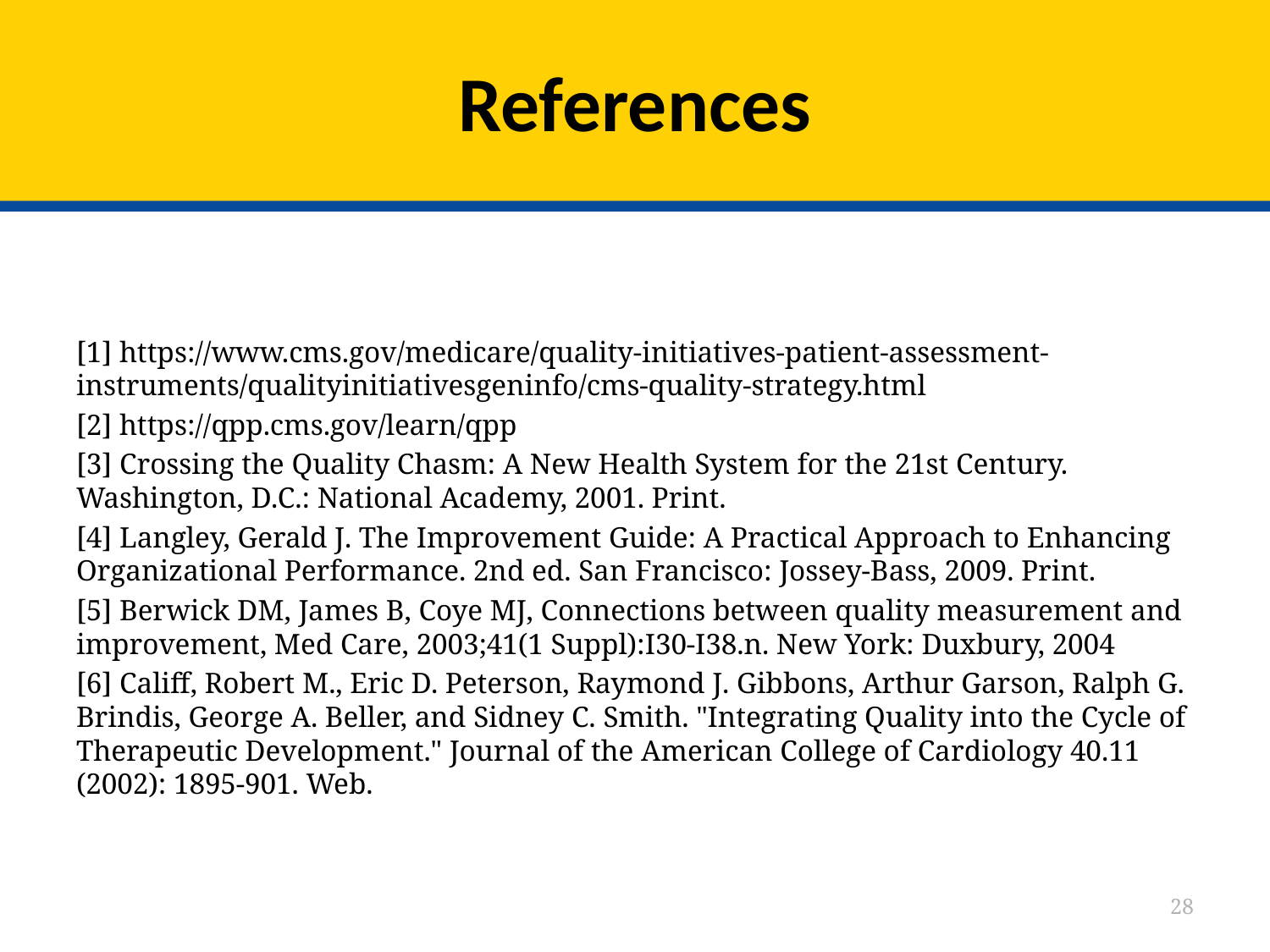

# References
[1] https://www.cms.gov/medicare/quality-initiatives-patient-assessment-instruments/qualityinitiativesgeninfo/cms-quality-strategy.html
[2] https://qpp.cms.gov/learn/qpp
[3] Crossing the Quality Chasm: A New Health System for the 21st Century. Washington, D.C.: National Academy, 2001. Print.
[4] Langley, Gerald J. The Improvement Guide: A Practical Approach to Enhancing Organizational Performance. 2nd ed. San Francisco: Jossey-Bass, 2009. Print.
[5] Berwick DM, James B, Coye MJ, Connections between quality measurement and improvement, Med Care, 2003;41(1 Suppl):I30-I38.n. New York: Duxbury, 2004
[6] Califf, Robert M., Eric D. Peterson, Raymond J. Gibbons, Arthur Garson, Ralph G. Brindis, George A. Beller, and Sidney C. Smith. "Integrating Quality into the Cycle of Therapeutic Development." Journal of the American College of Cardiology 40.11 (2002): 1895-901. Web.

28